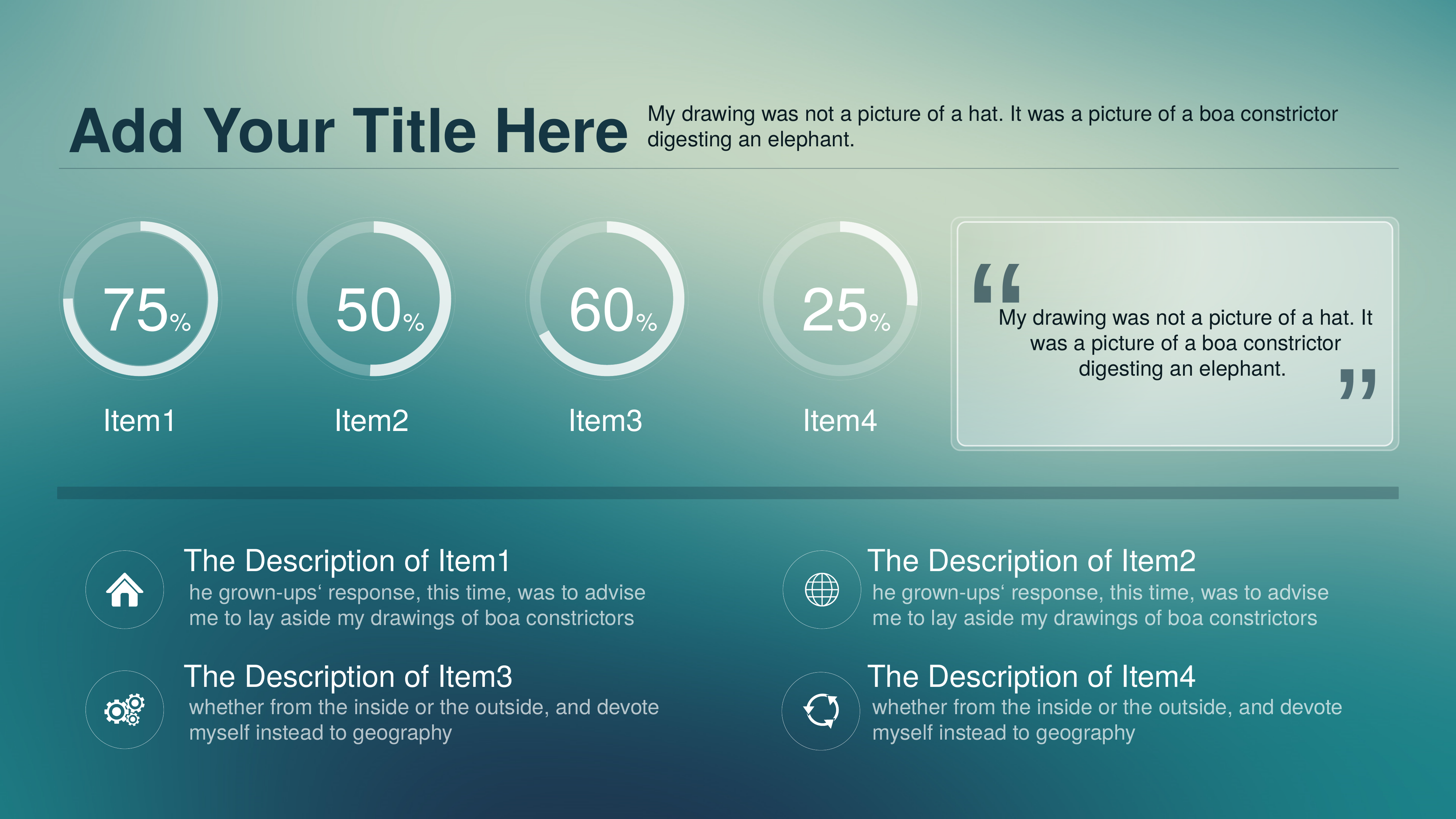

Add Your Title Here
My drawing was not a picture of a hat. It was a picture of a boa constrictor digesting an elephant.

“

“
My drawing was not a picture of a hat. It was a picture of a boa constrictor digesting an elephant.

75%

50%

60%

25%
Item1
Item2
Item3
Item4

The Description of Item1

he grown-ups‘ response, this time, was to advise me to lay aside my drawings of boa constrictors
The Description of Item2

he grown-ups‘ response, this time, was to advise me to lay aside my drawings of boa constrictors
The Description of Item3

whether from the inside or the outside, and devote myself instead to geography
The Description of Item4

whether from the inside or the outside, and devote myself instead to geography